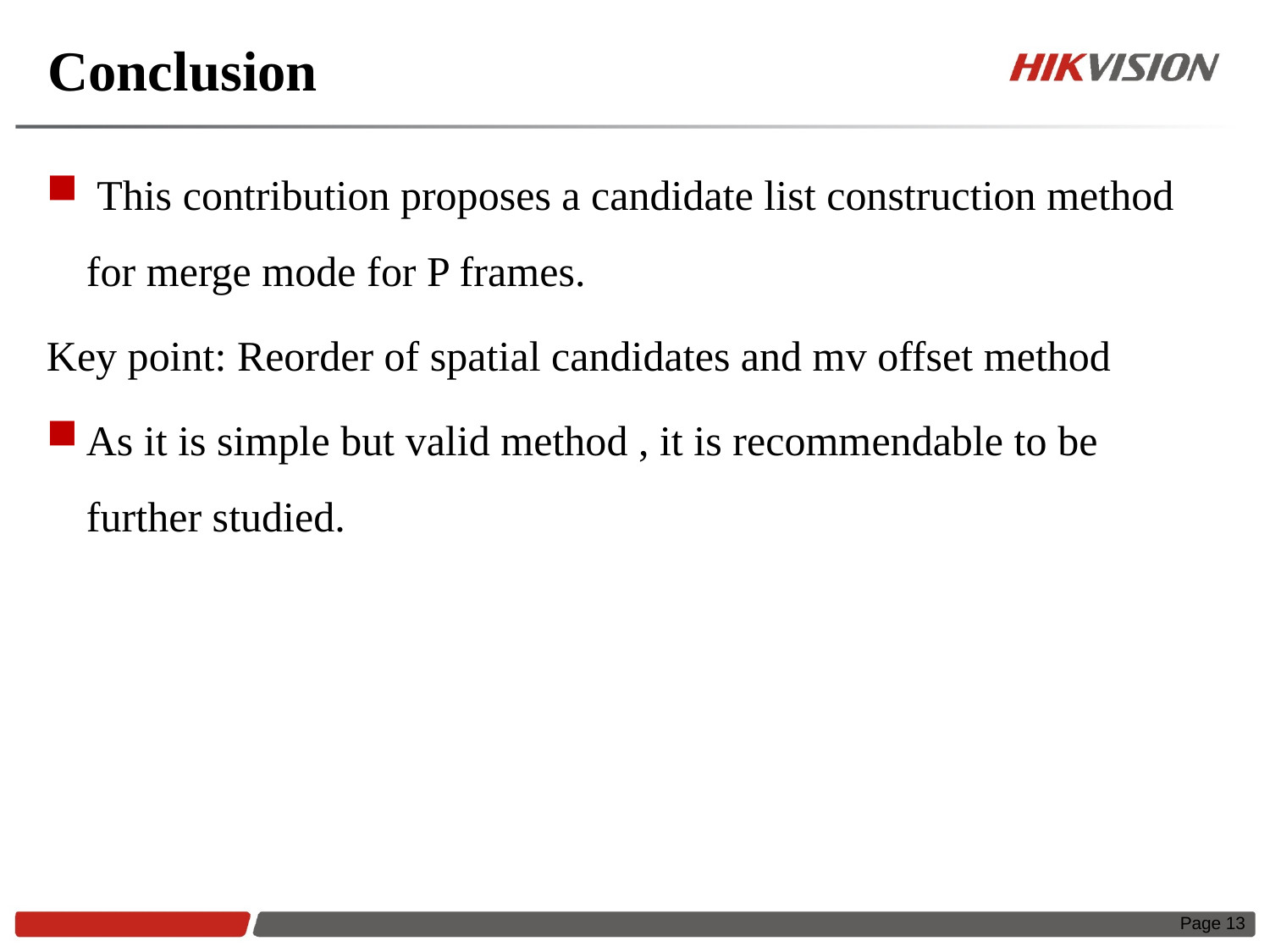

# Conclusion
 This contribution proposes a candidate list construction method for merge mode for P frames.
Key point: Reorder of spatial candidates and mv offset method
As it is simple but valid method , it is recommendable to be further studied.
Page 13